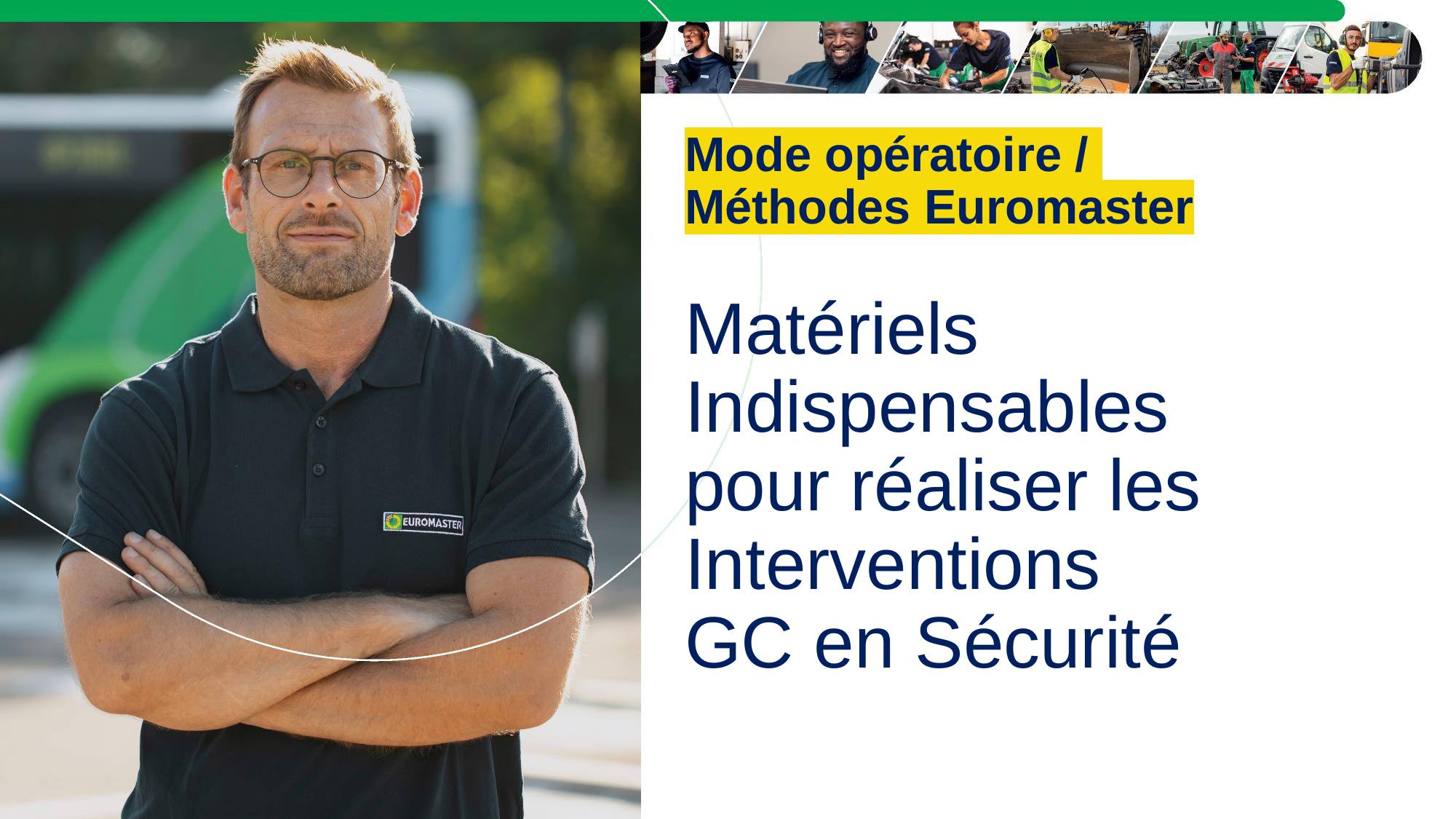

Mode opératoire /
Méthodes Euromaster
# Matériels  Indispensables pour réaliser les Interventions GC en Sécurité